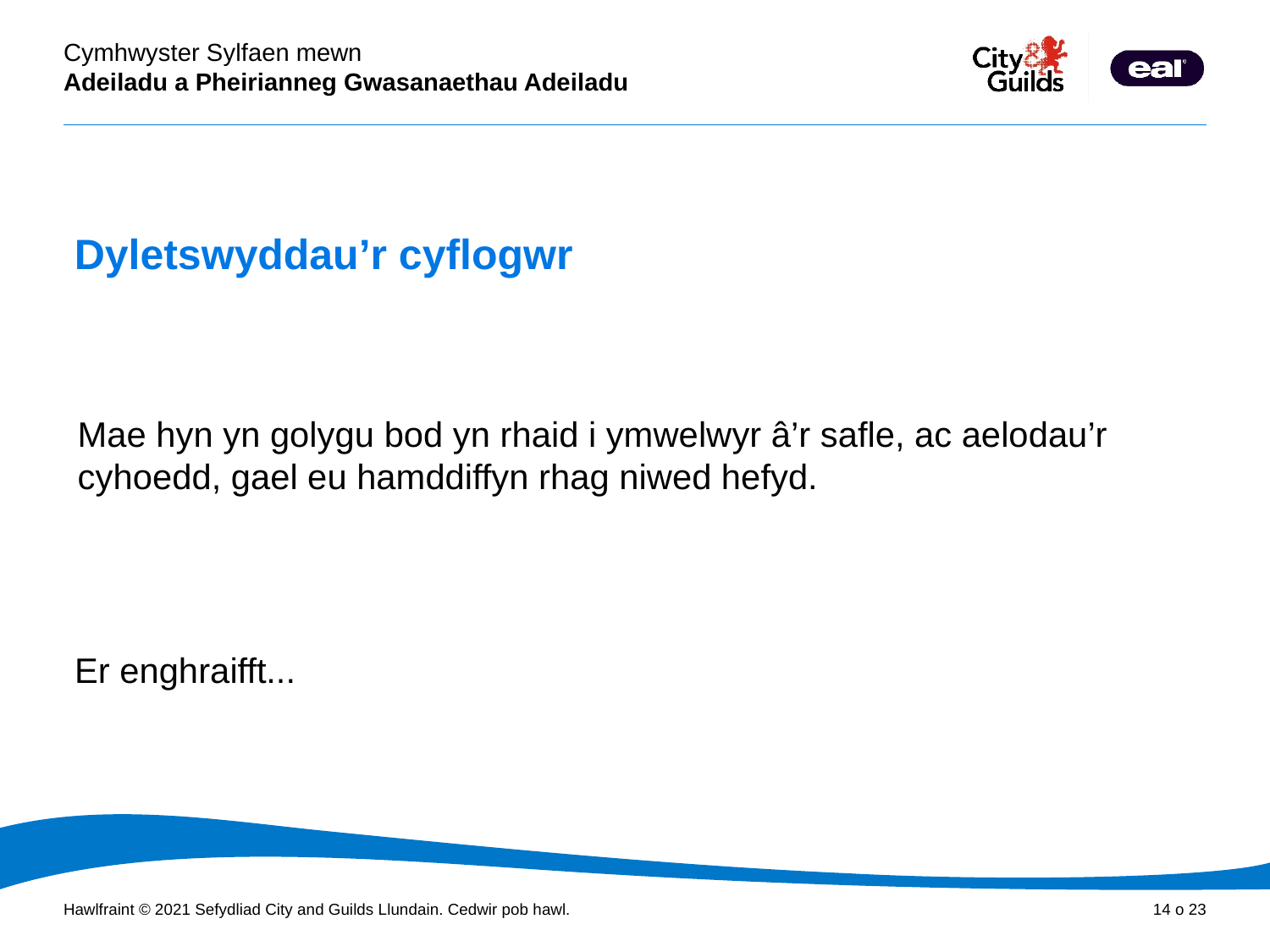

Dyletswyddau’r cyflogwr
Mae hyn yn golygu bod yn rhaid i ymwelwyr â’r safle, ac aelodau’r cyhoedd, gael eu hamddiffyn rhag niwed hefyd.
Er enghraifft...